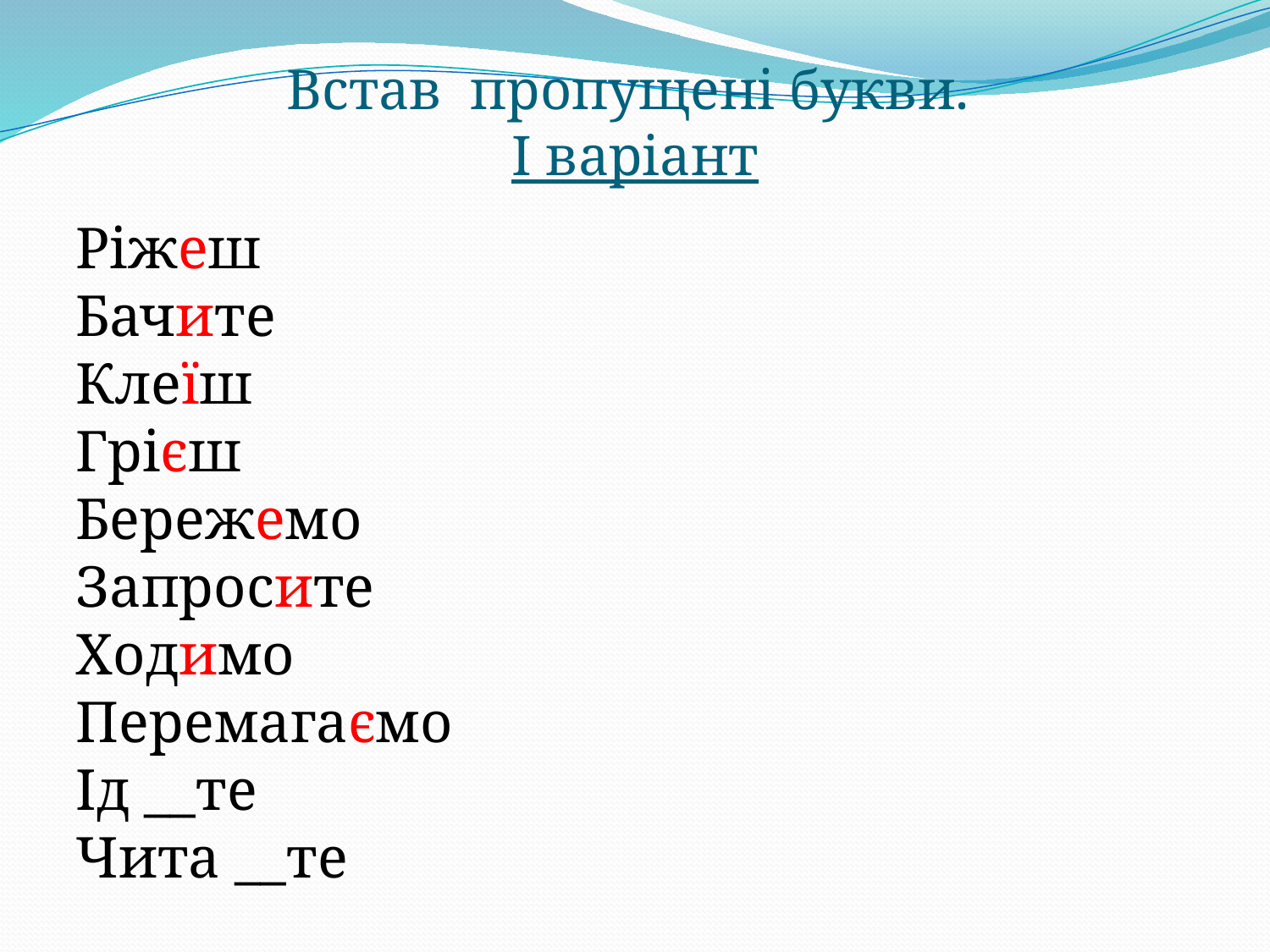

# Встав  пропущені букви.  І варіант
Ріжеш
Бачите
Клеїш
Грієш
Бережемо
Запросите
Ходимо
Перемагаємо
Ід __те
Чита __те